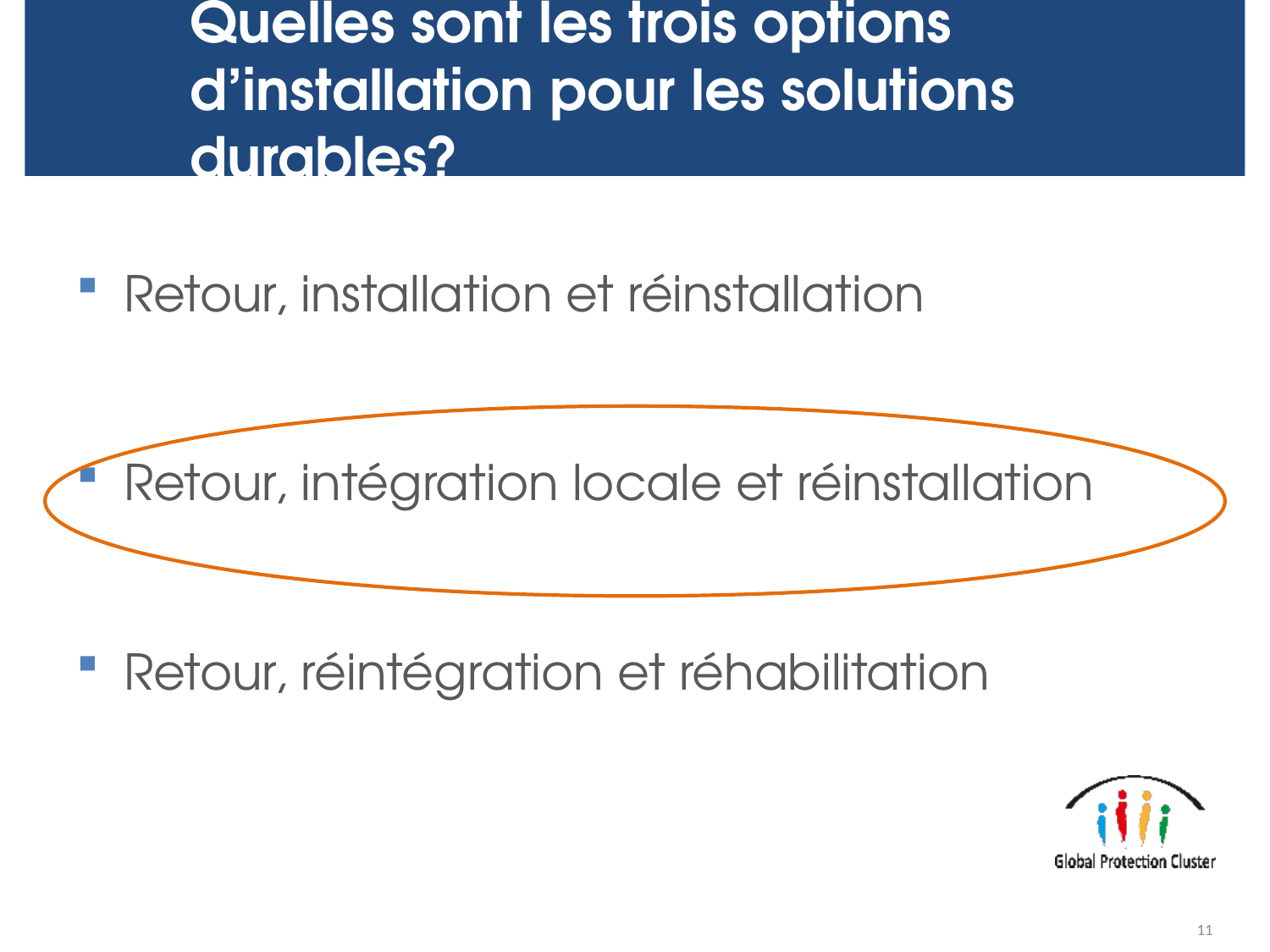

# Quelles sont les trois options d’installation pour les solutions  durables?
Retour, installation et réinstallation

Retour, intégration locale et réinstallation

Retour, réintégration et réhabilitation